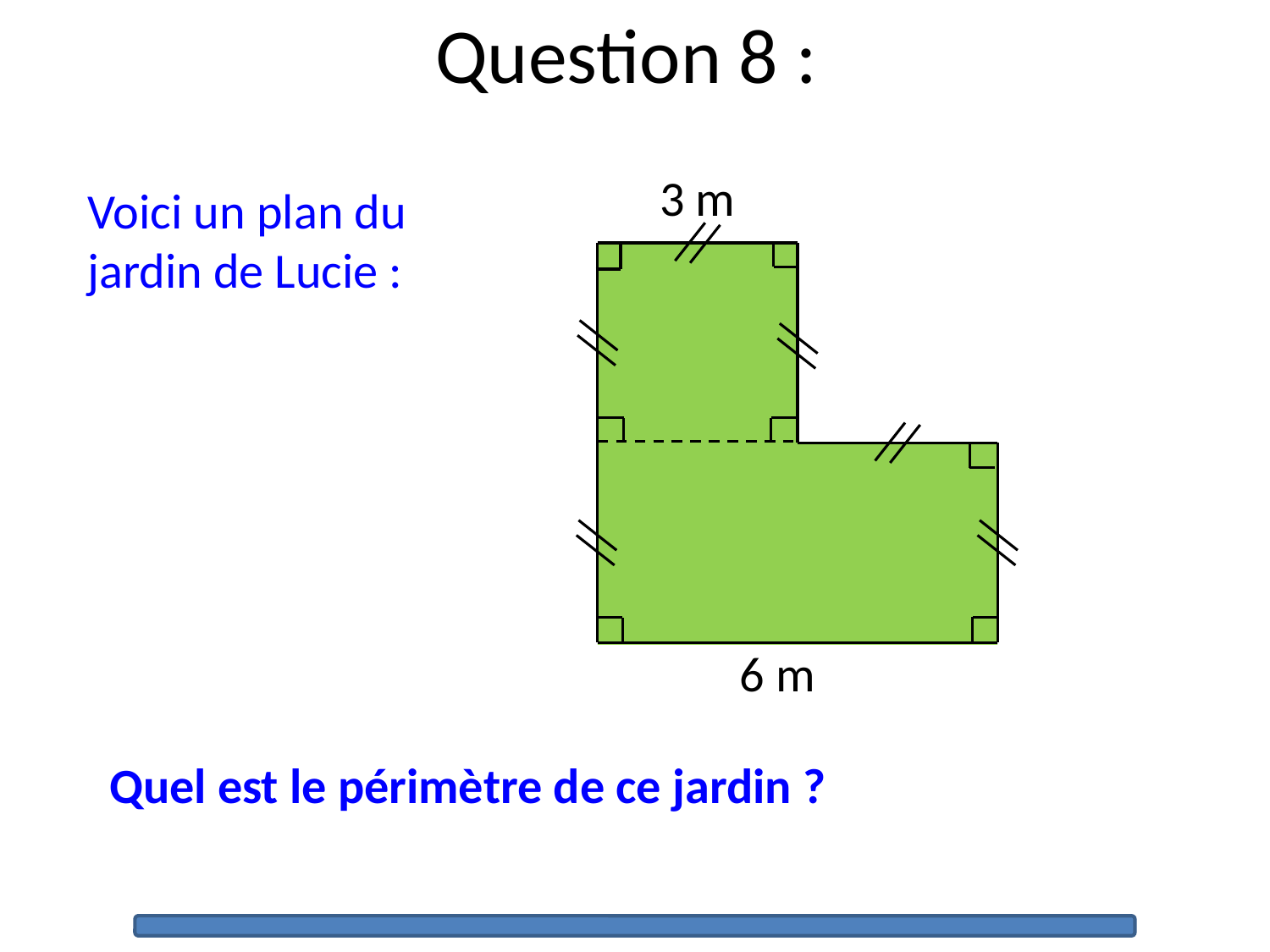

Question 8 :
3 m
6 m

Voici un plan du jardin de Lucie :
Quel est le périmètre de ce jardin ?